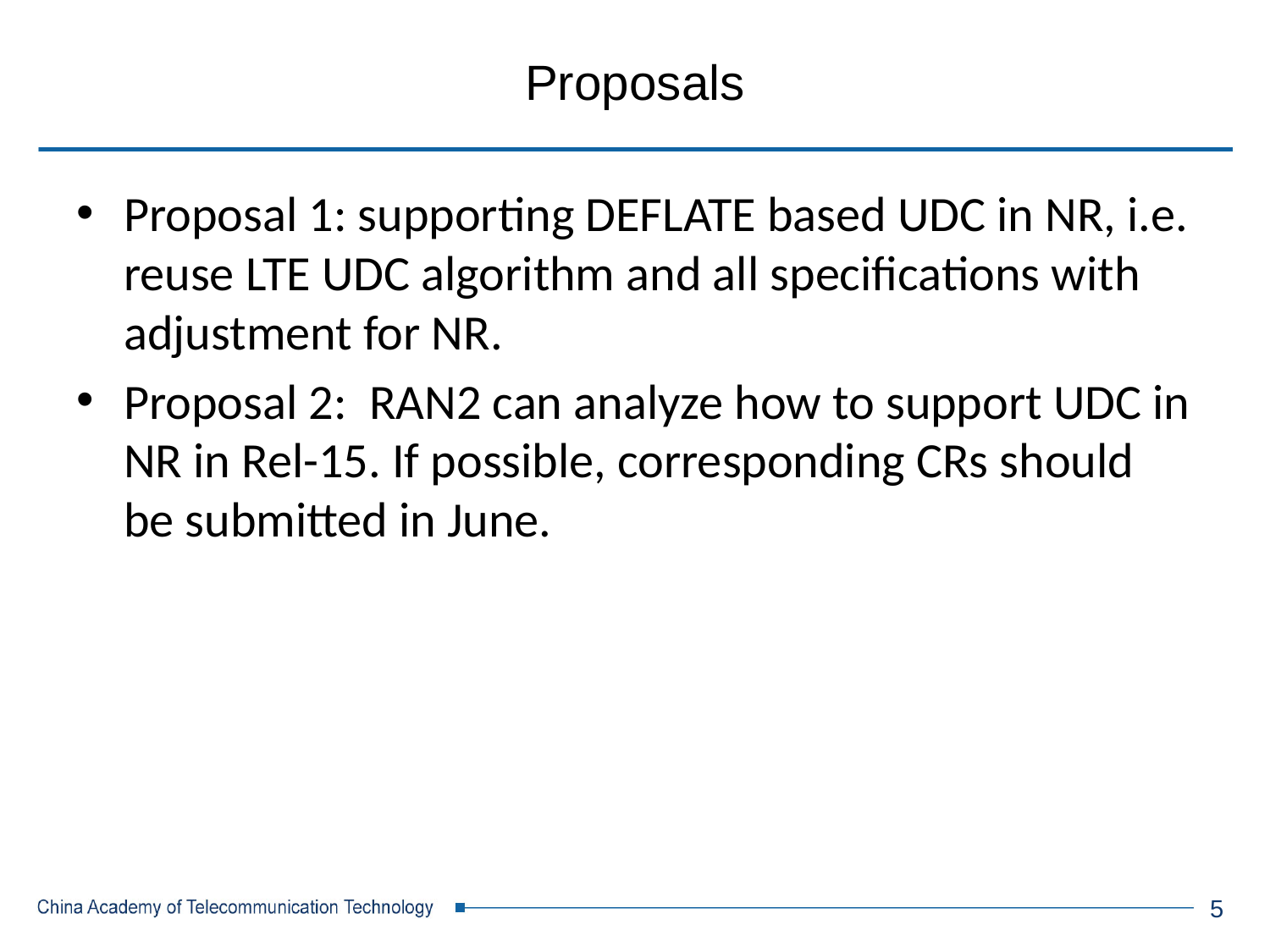

# Proposals
Proposal 1: supporting DEFLATE based UDC in NR, i.e. reuse LTE UDC algorithm and all specifications with adjustment for NR.
Proposal 2:  RAN2 can analyze how to support UDC in NR in Rel-15. If possible, corresponding CRs should be submitted in June.
5